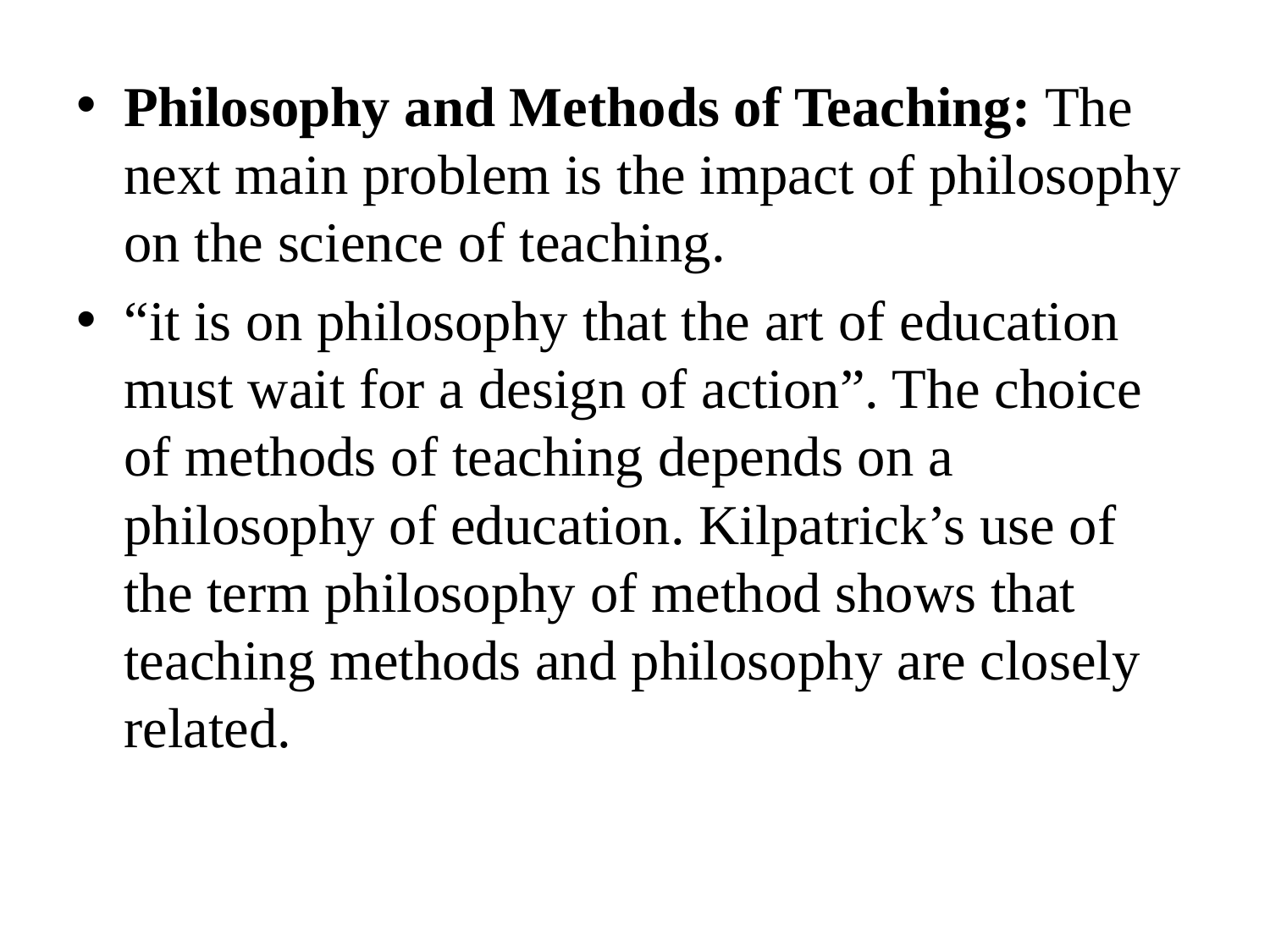

Philosophy and Methods of Teaching: The next main problem is the impact of philosophy on the science of teaching.
“it is on philosophy that the art of education must wait for a design of action”. The choice of methods of teaching depends on a philosophy of education. Kilpatrick’s use of the term philosophy of method shows that teaching methods and philosophy are closely related.